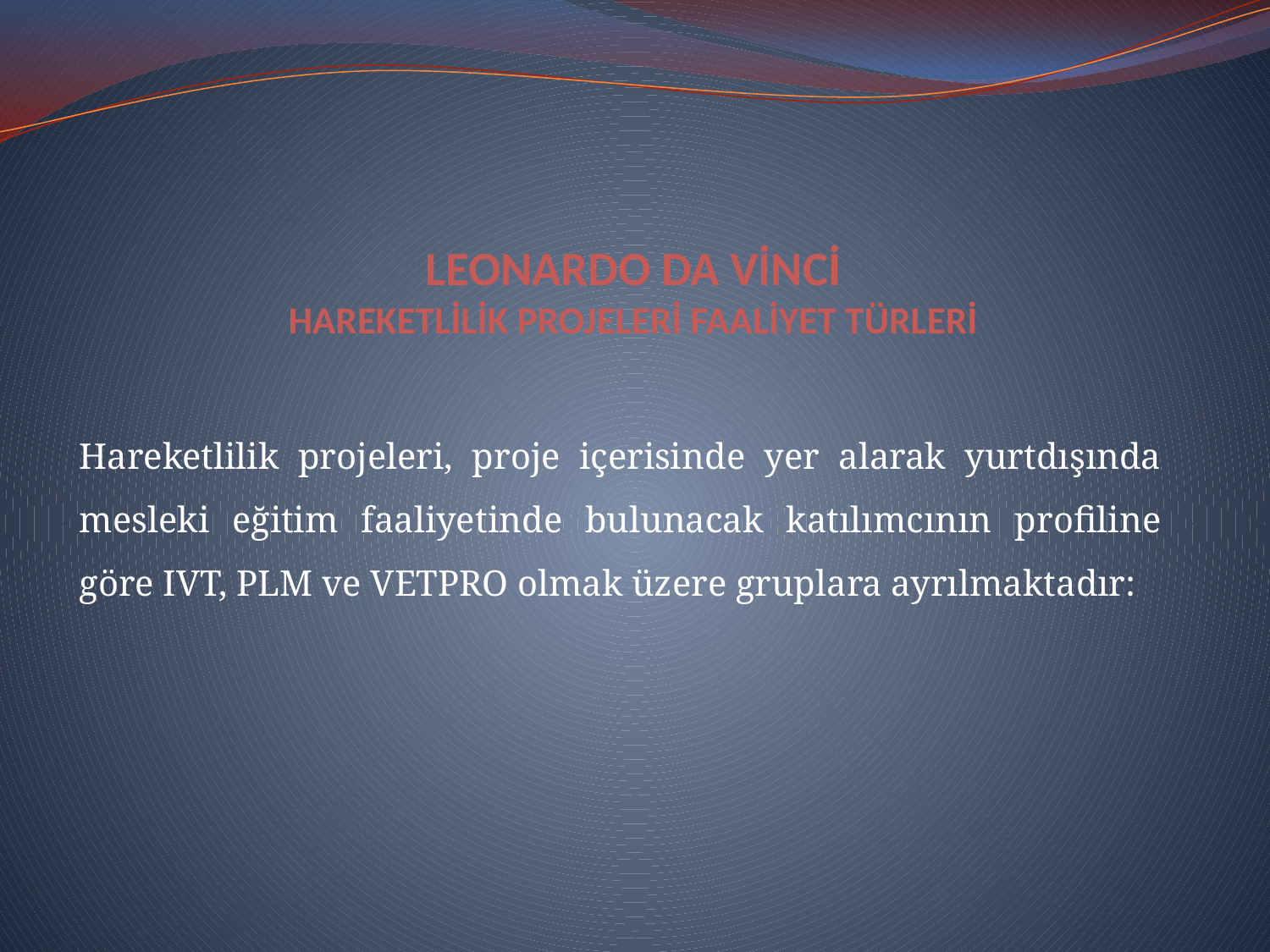

# LEONARDO DA VİNCİ HAREKETLİLİK PROJELERİ FAALİYET TÜRLERİ

Hareketlilik projeleri, proje içerisinde yer alarak yurtdışında mesleki eğitim faaliyetinde bulunacak katılımcının profiline göre IVT, PLM ve VETPRO olmak üzere gruplara ayrılmaktadır: